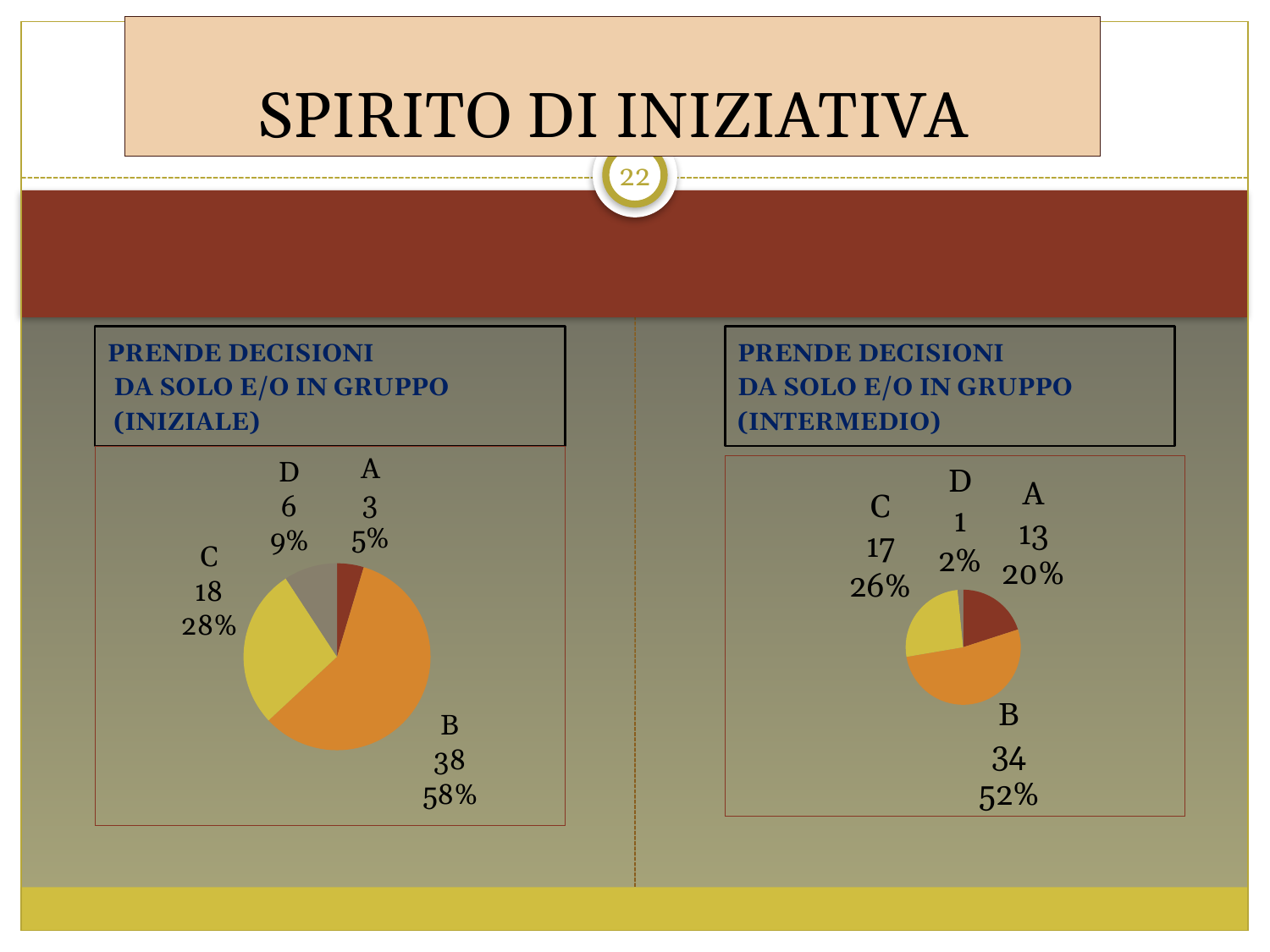

# SPIRITO DI INIZIATIVA
22
PRENDE DECISIONI
 DA SOLO E/O IN GRUPPO
 (INIZIALE)
PRENDE DECISIONI
DA SOLO E/O IN GRUPPO
(INTERMEDIO)

### Chart

| Category | Vendite |
|---|---|
| A | 3.0 |
| B | 38.0 |
| C | 18.0 |
| D | 6.0 |

### Chart

| Category | Vendite |
|---|---|
| A | 13.0 |
| B | 34.0 |
| C | 17.0 |
| D | 1.0 |